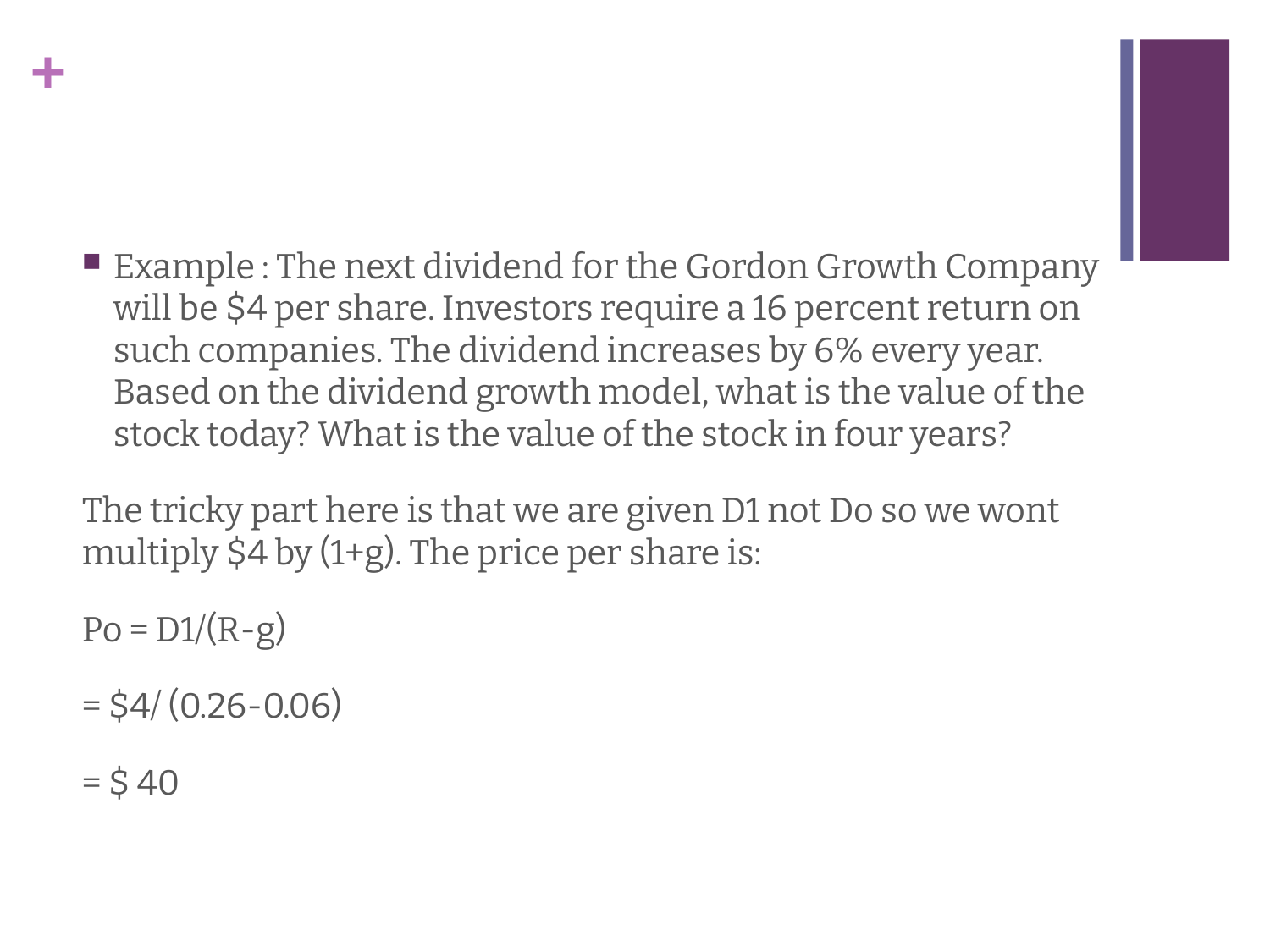

#
Example : The next dividend for the Gordon Growth Company will be $4 per share. Investors require a 16 percent return on such companies. The dividend increases by 6% every year. Based on the dividend growth model, what is the value of the stock today? What is the value of the stock in four years?
The tricky part here is that we are given D1 not Do so we wont multiply $4 by (1+g). The price per share is:
Po = D1/(R-g)
= $4/ (0.26-0.06)
= $ 40